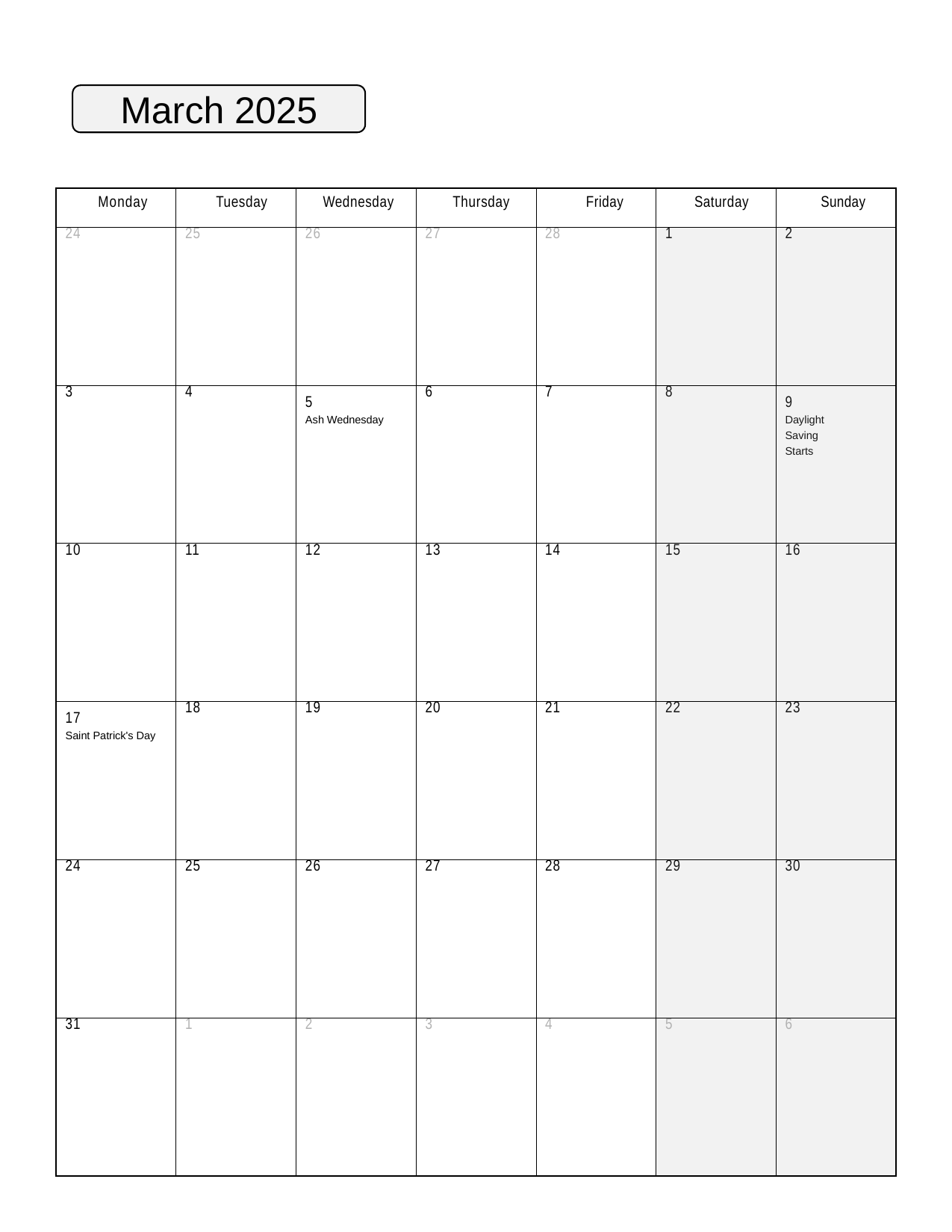

March 2025
| Monday | Tuesday | Wednesday | Thursday | Friday | Saturday | Sunday |
| --- | --- | --- | --- | --- | --- | --- |
| 24 | 25 | 26 | 27 | 28 | 1 | 2 |
| 3 | 4 | 5 Ash Wednesday | 6 | 7 | 8 | 9 Daylight Saving Starts |
| 10 | 11 | 12 | 13 | 14 | 15 | 16 |
| 17 Saint Patrick's Day | 18 | 19 | 20 | 21 | 22 | 23 |
| 24 | 25 | 26 | 27 | 28 | 29 | 30 |
| 31 | 1 | 2 | 3 | 4 | 5 | 6 |